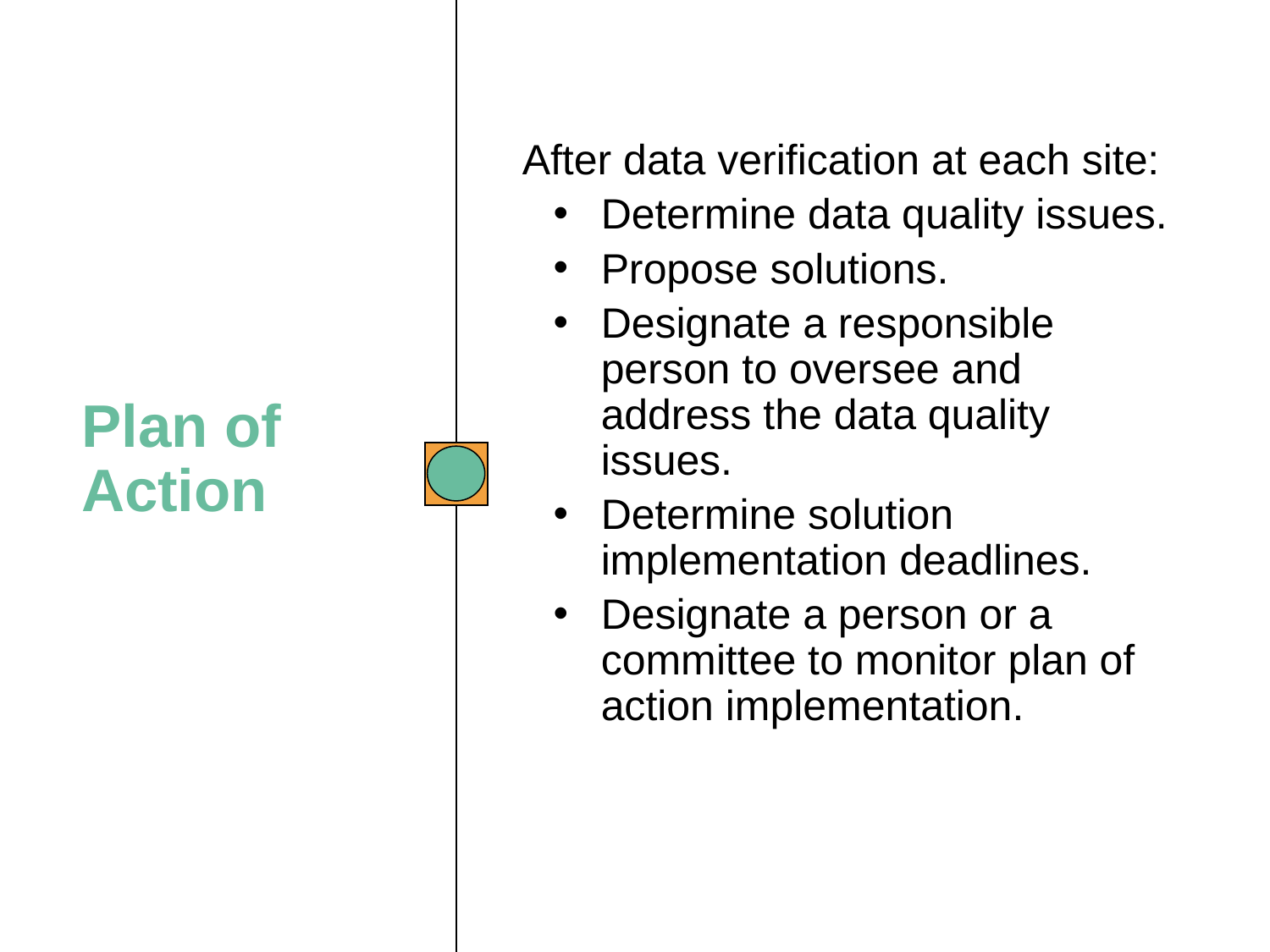

After data verification at each site:
Determine data quality issues.
Propose solutions.
Designate a responsible person to oversee and address the data quality issues.
Determine solution implementation deadlines.
Designate a person or a committee to monitor plan of action implementation.

Plan of Action